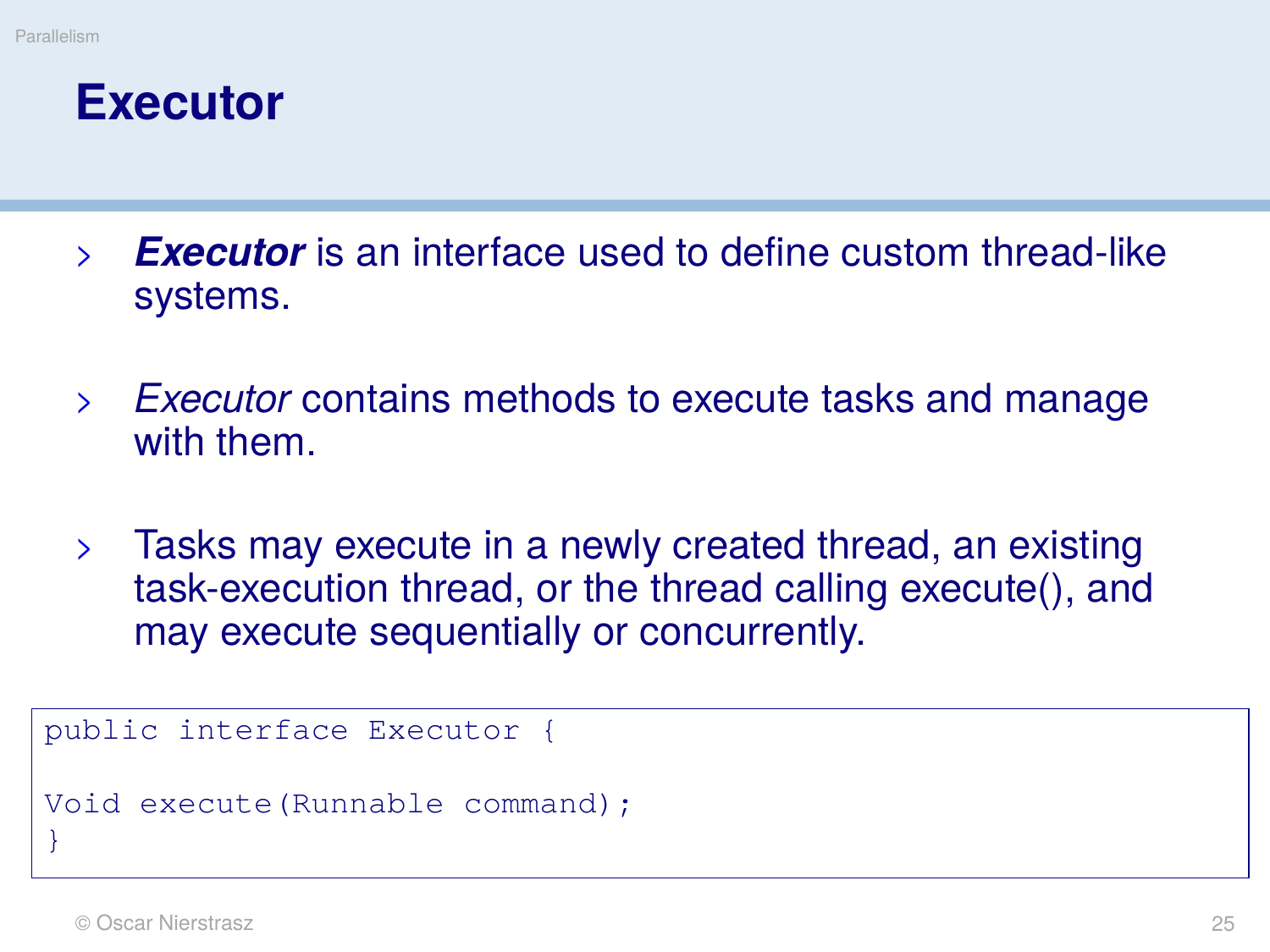

Parallelism
# Executor
Executor is an interface used to define custom thread-like systems.

Executor contains methods to execute tasks and manage with them.

Tasks may execute in a newly created thread, an existing task-execution thread, or the thread calling execute(), and may execute sequentially or concurrently.
public interface Executor {

Void execute(Runnable command);
}
© Oscar Nierstrasz
25